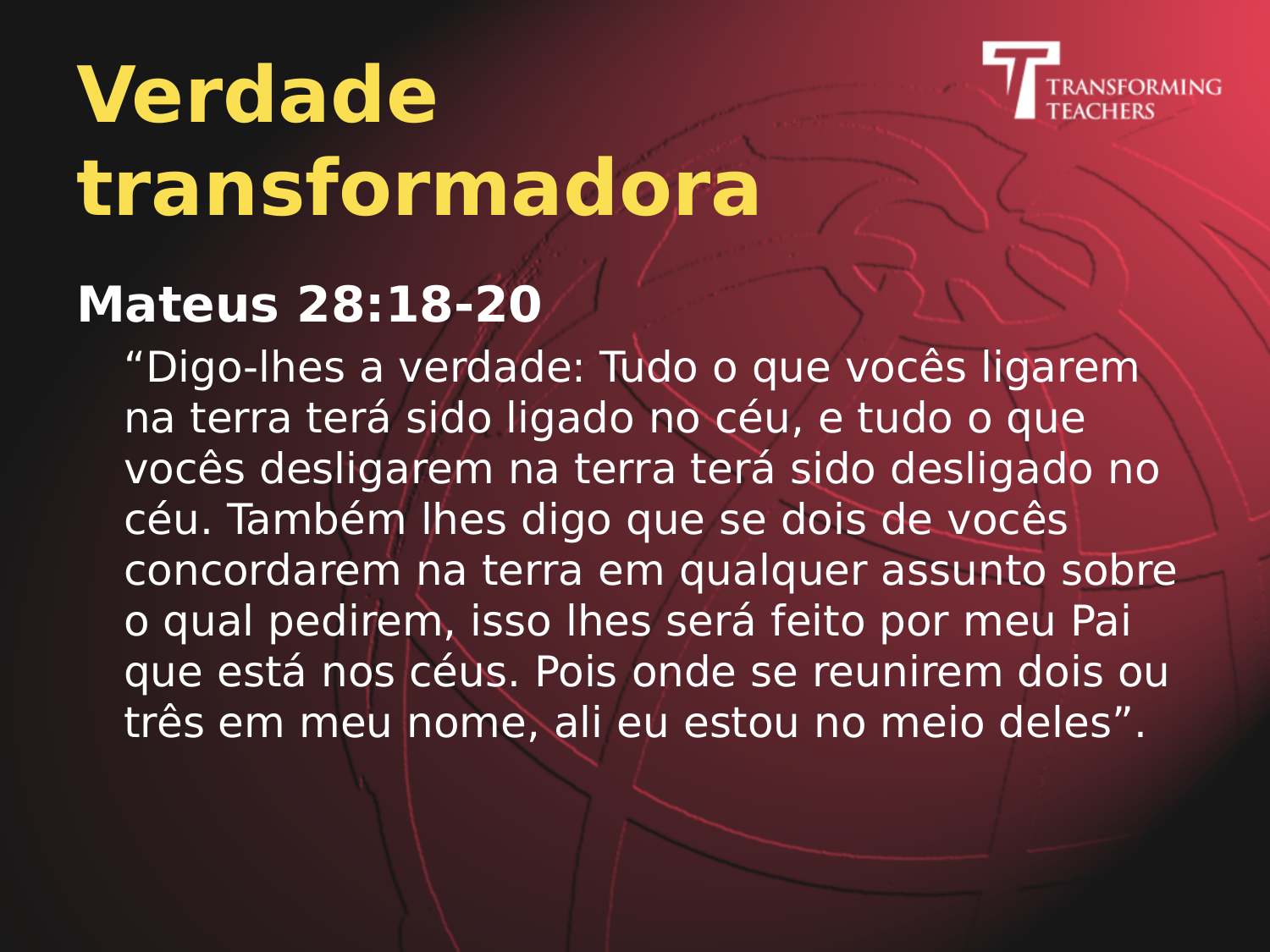

# Verdade transformadora
Mateus 28:18-20
	“Digo-lhes a verdade: Tudo o que vocês ligarem na terra terá sido ligado no céu, e tudo o que vocês desligarem na terra terá sido desligado no céu. Também lhes digo que se dois de vocês concordarem na terra em qualquer assunto sobre o qual pedirem, isso lhes será feito por meu Pai que está nos céus. Pois onde se reunirem dois ou três em meu nome, ali eu estou no meio deles”.